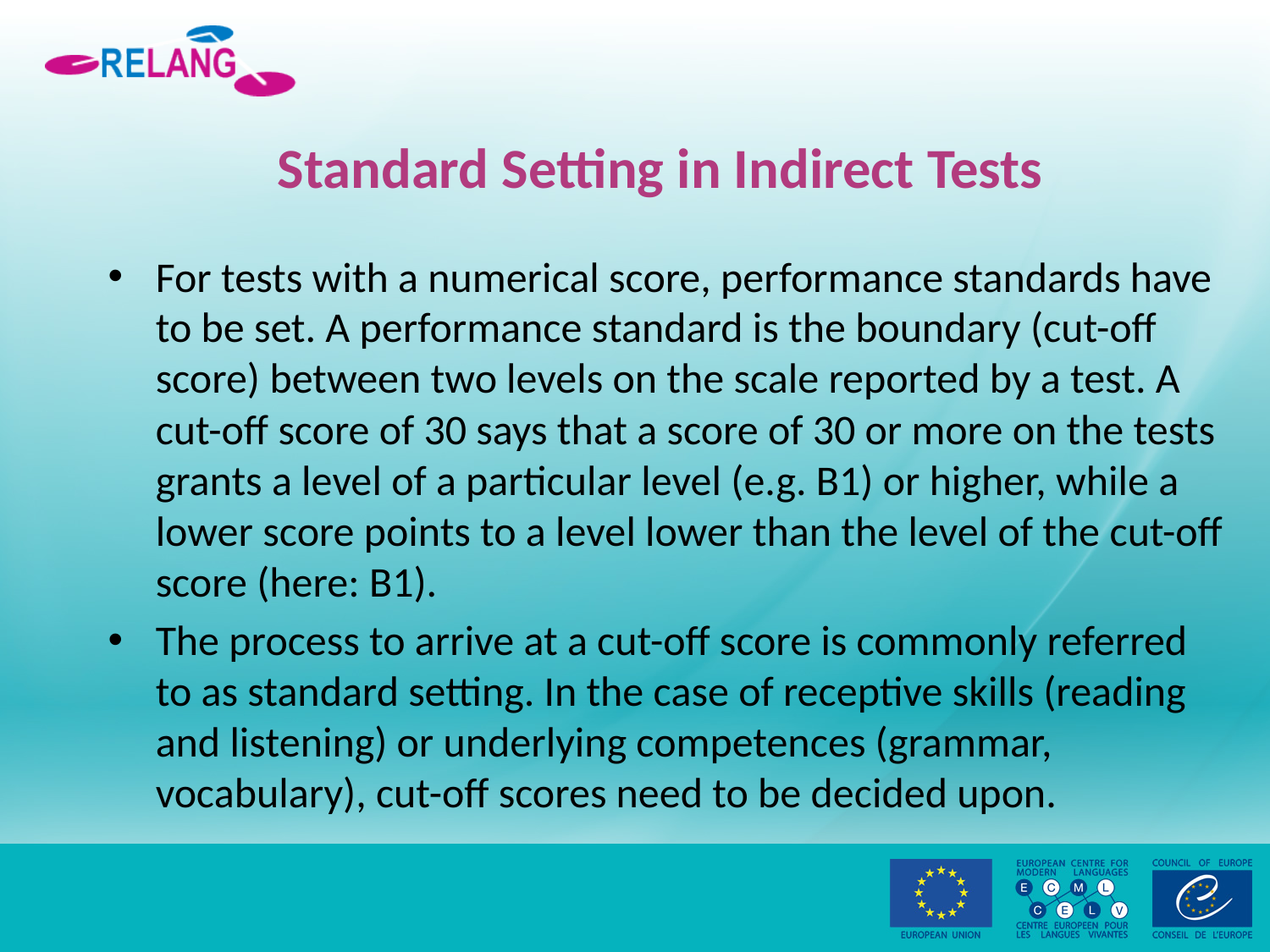

# Standard Setting in Indirect Tests
For tests with a numerical score, performance standards have to be set. A performance standard is the boundary (cut-off score) between two levels on the scale reported by a test. A cut-off score of 30 says that a score of 30 or more on the tests grants a level of a particular level (e.g. B1) or higher, while a lower score points to a level lower than the level of the cut-off score (here: B1).
The process to arrive at a cut-off score is commonly referred to as standard setting. In the case of receptive skills (reading and listening) or underlying competences (grammar, vocabulary), cut-off scores need to be decided upon.